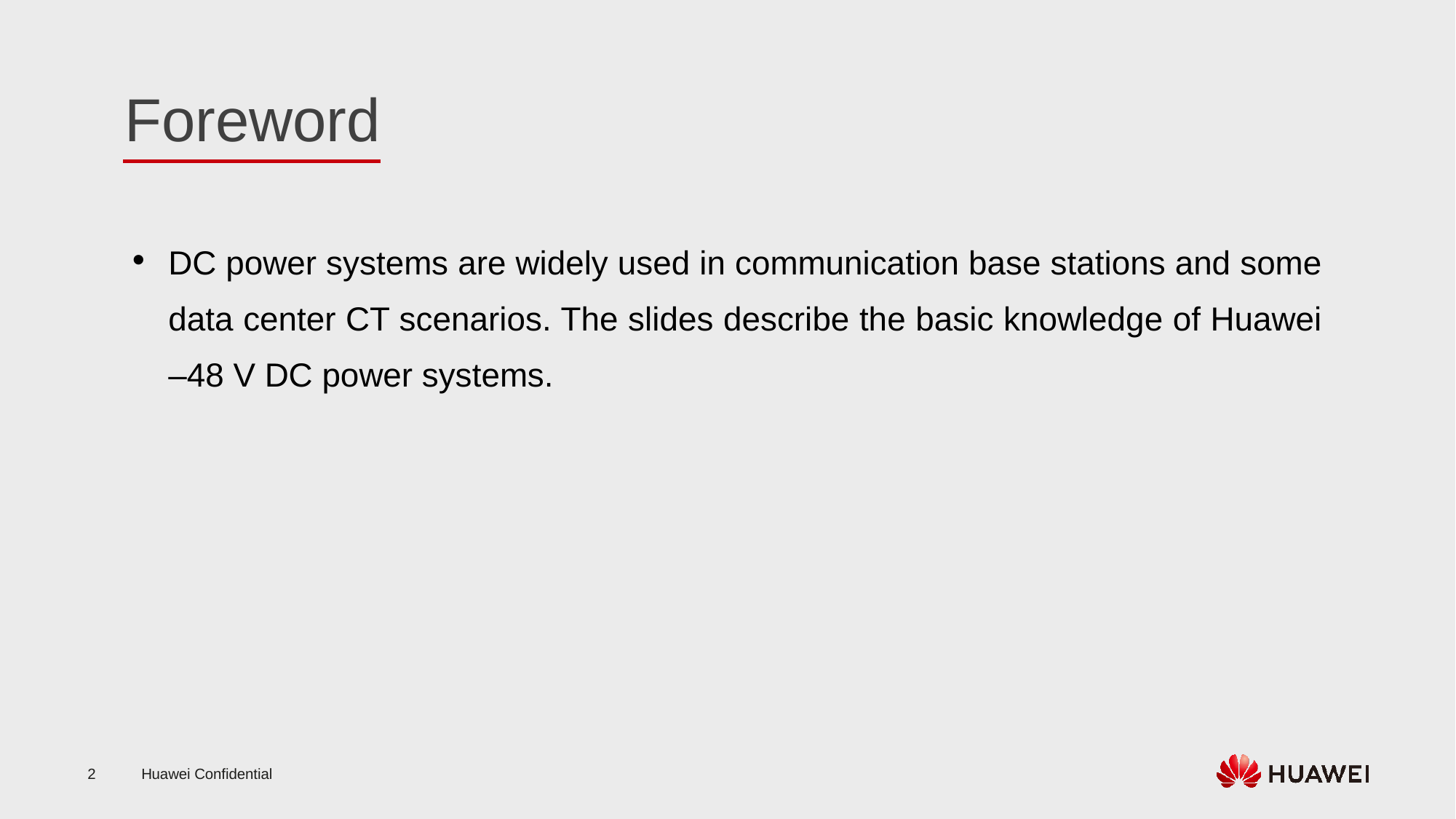

DC power systems are widely used in communication base stations and some data center CT scenarios. The slides describe the basic knowledge of Huawei –48 V DC power systems.